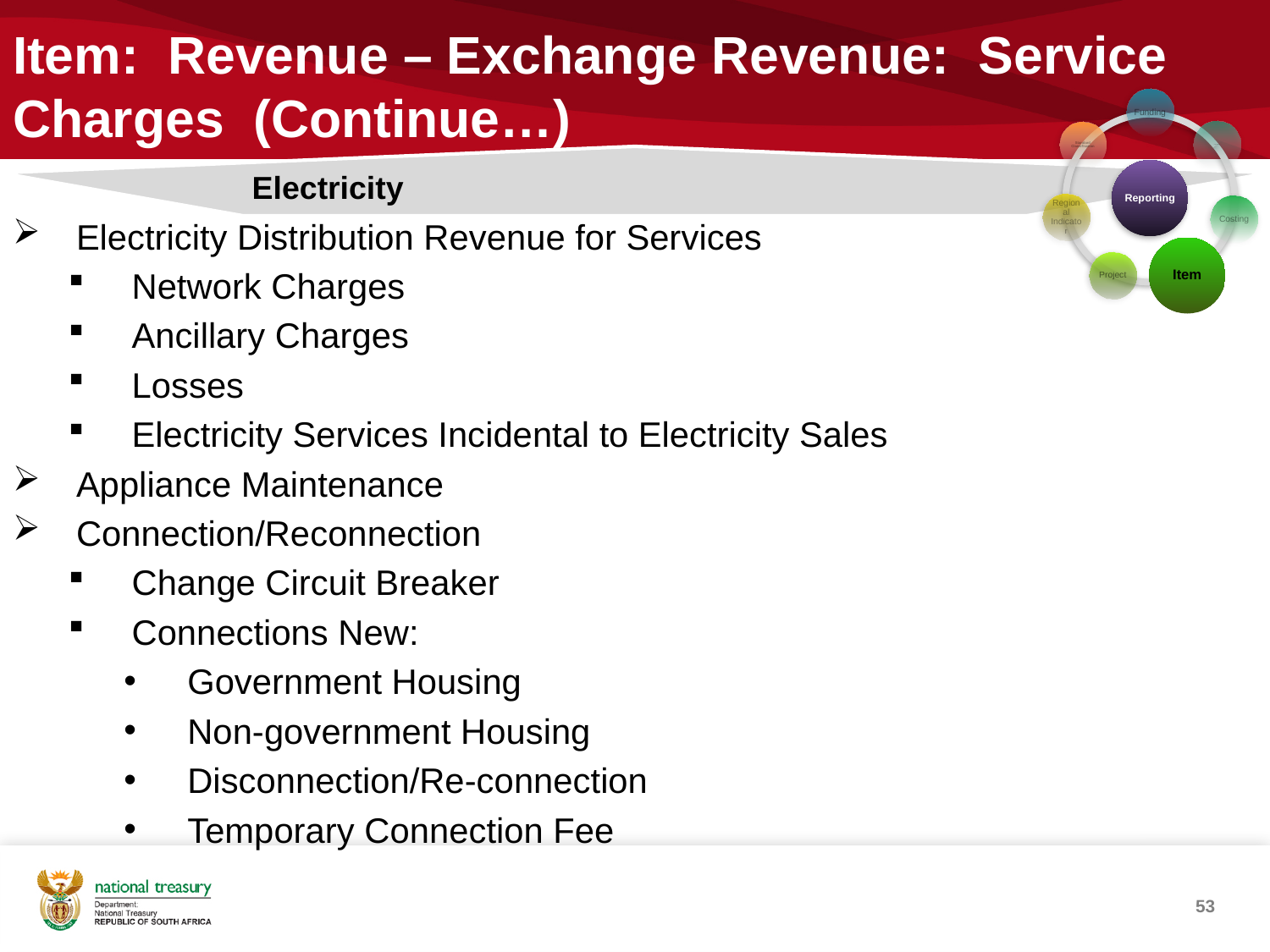

# Item:  Revenue – Exchange Revenue:  Service Charges  (Continue…)
Reporting
Funding
Function
Costing
Item
Project
Regional Indicator
Standard Classification
Electricity

Electricity Distribution Revenue for Services
Network Charges
Ancillary Charges
Losses
Electricity Services Incidental to Electricity Sales
Appliance Maintenance
Connection/Reconnection
Change Circuit Breaker
Connections New:
Government Housing
Non-government Housing
Disconnection/Re-connection
Temporary Connection Fee

53